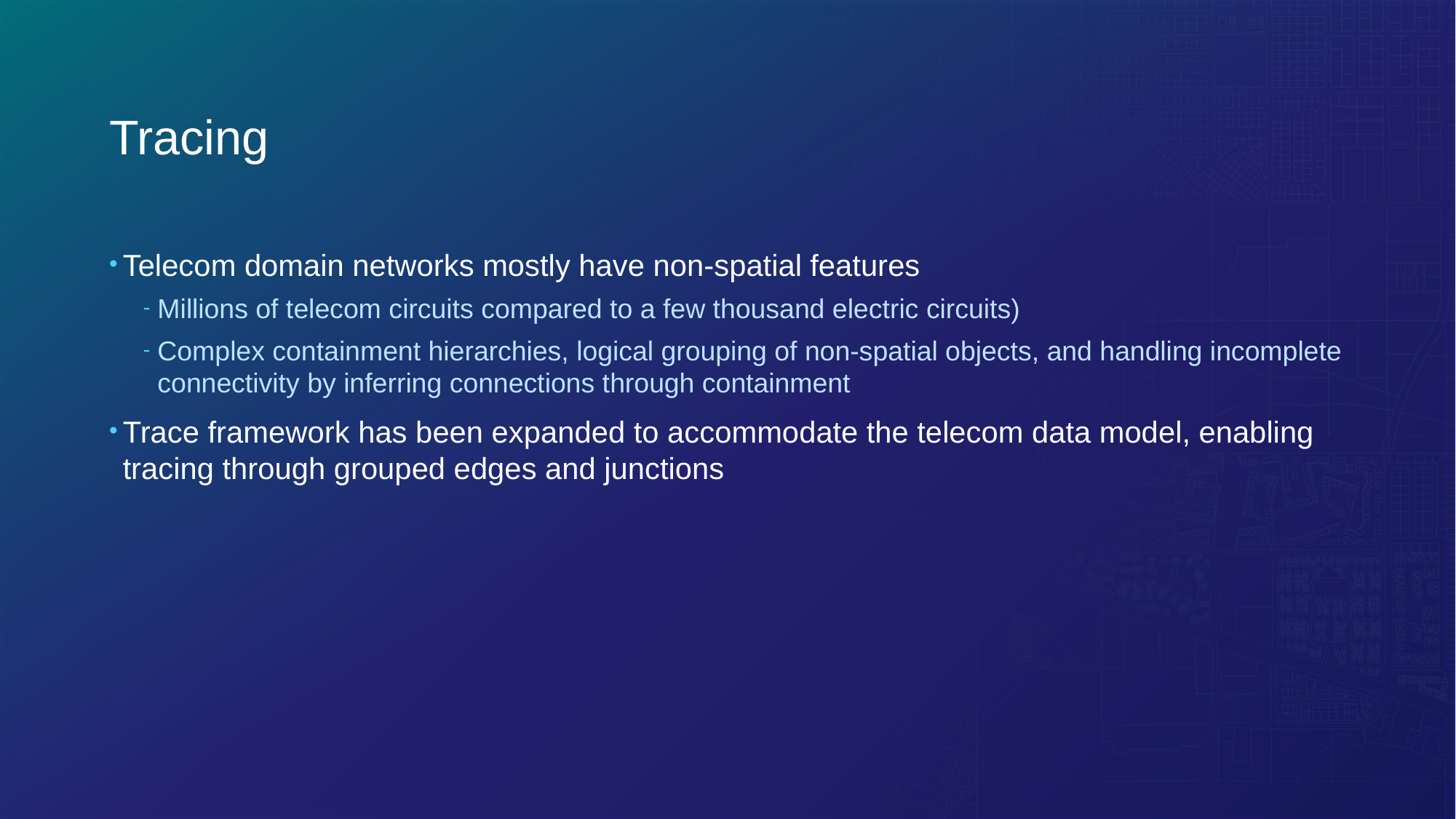

# Tracing
Telecom domain networks mostly have non-spatial features
Millions of telecom circuits compared to a few thousand electric circuits)
Complex containment hierarchies, logical grouping of non-spatial objects, and handling incomplete connectivity by inferring connections through containment
Trace framework has been expanded to accommodate the telecom data model, enabling tracing through grouped edges and junctions